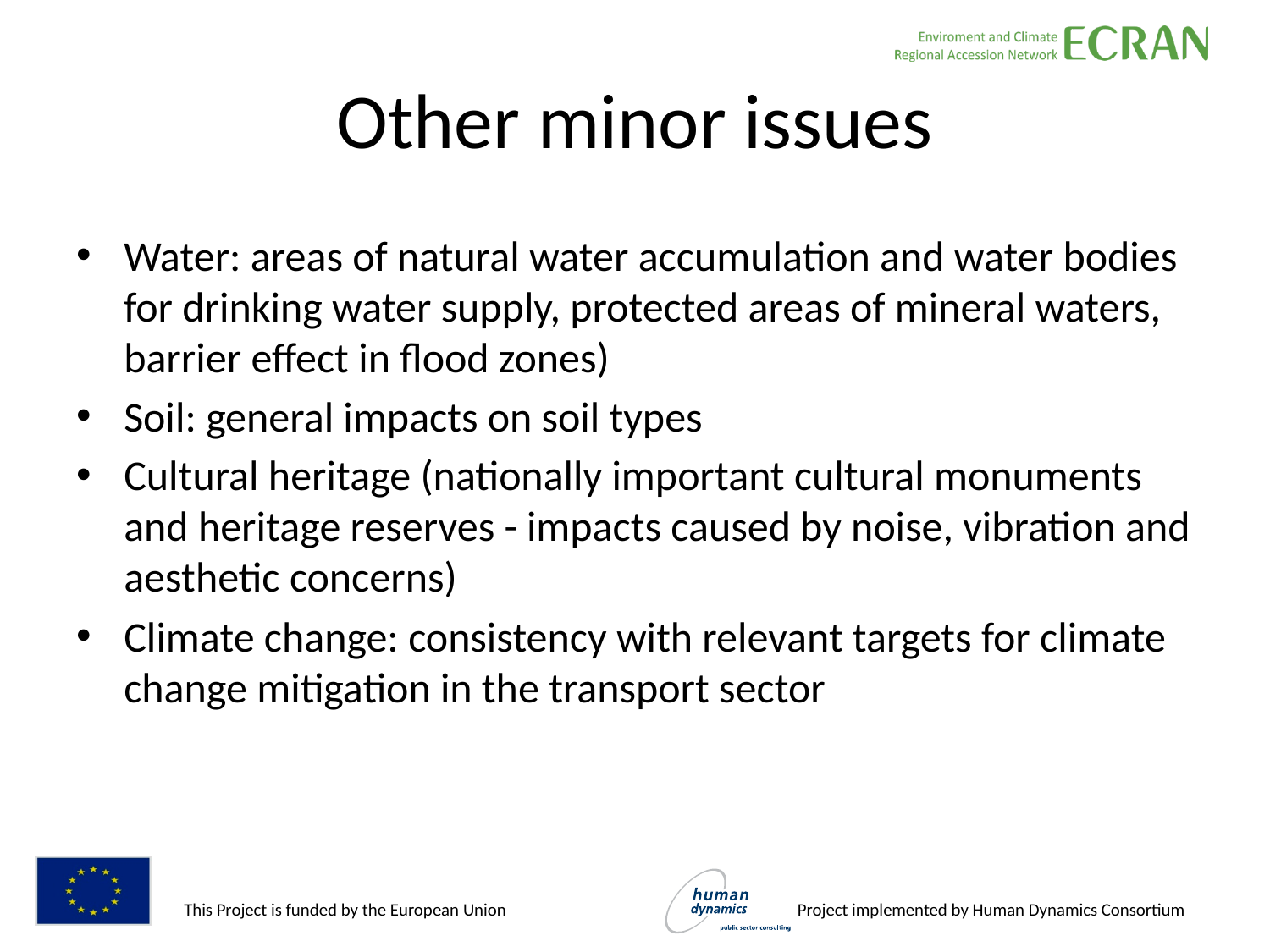

# Other minor issues
Water: areas of natural water accumulation and water bodies for drinking water supply, protected areas of mineral waters, barrier effect in flood zones)
Soil: general impacts on soil types
Cultural heritage (nationally important cultural monuments and heritage reserves - impacts caused by noise, vibration and aesthetic concerns)
Climate change: consistency with relevant targets for climate change mitigation in the transport sector